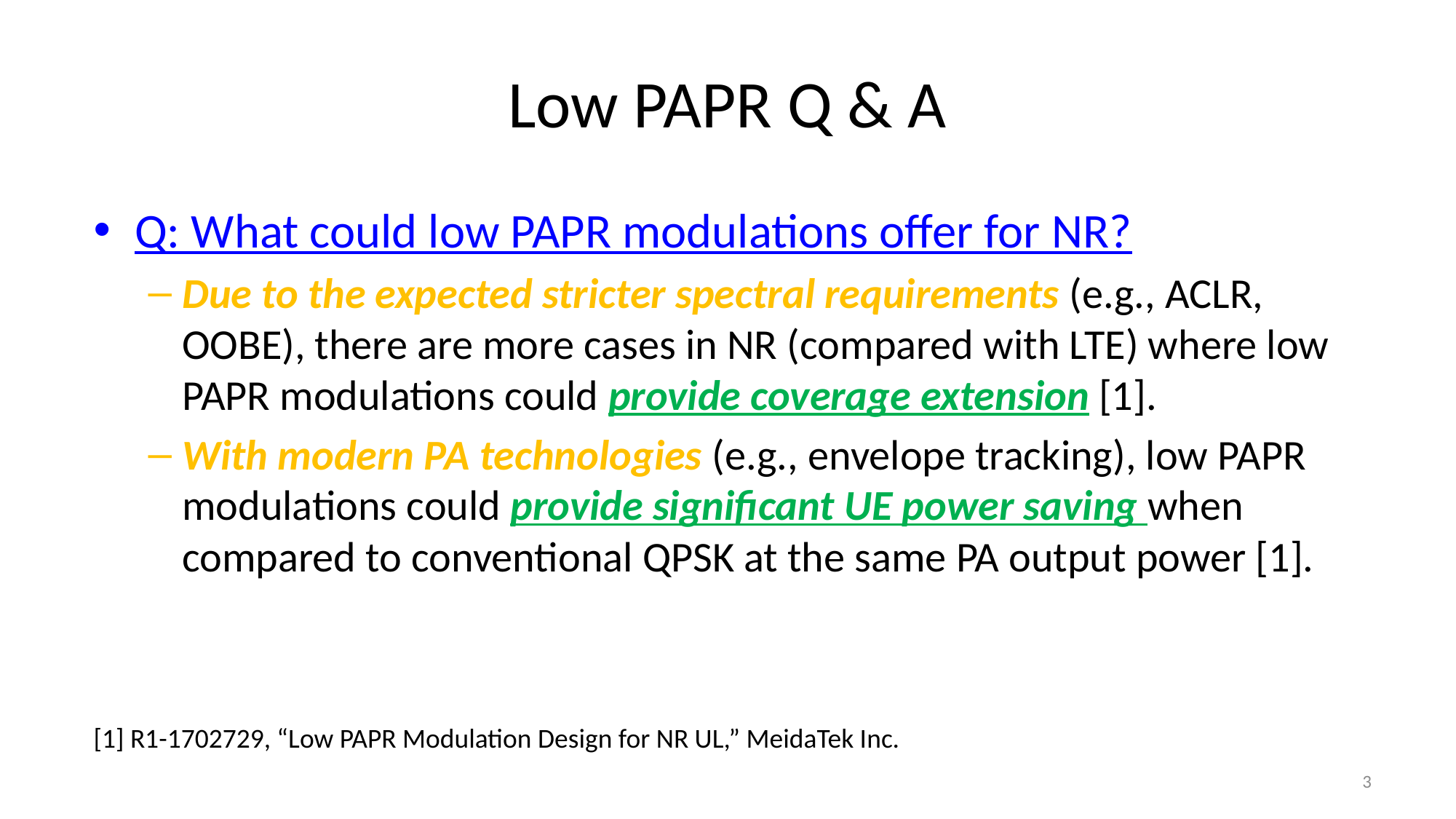

# Low PAPR Q & A
Q: What could low PAPR modulations offer for NR?
Due to the expected stricter spectral requirements (e.g., ACLR, OOBE), there are more cases in NR (compared with LTE) where low PAPR modulations could provide coverage extension [1].
With modern PA technologies (e.g., envelope tracking), low PAPR modulations could provide significant UE power saving when compared to conventional QPSK at the same PA output power [1].
[1] R1-1702729, “Low PAPR Modulation Design for NR UL,” MeidaTek Inc.
3